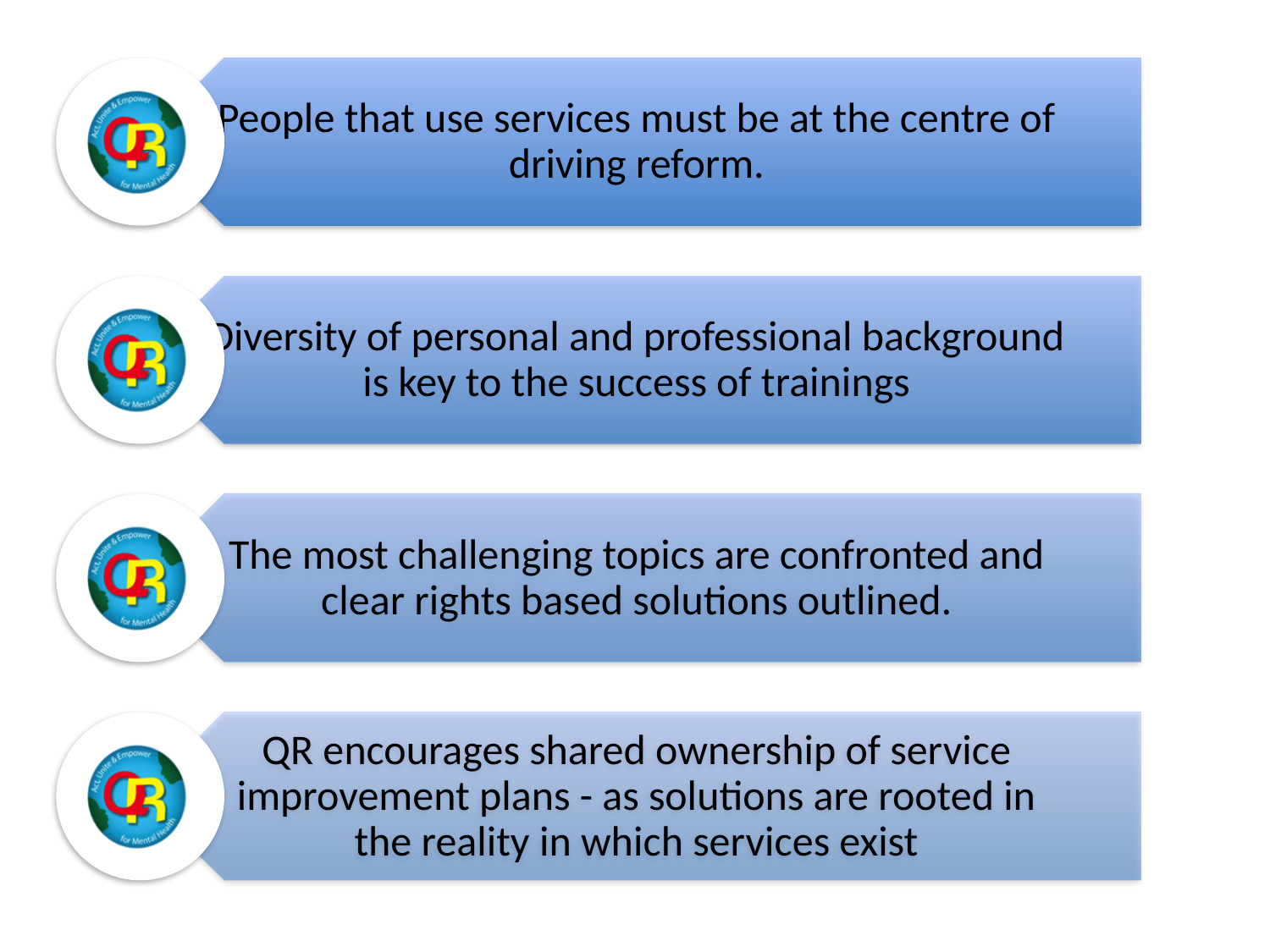

People that use services must be at the centre of driving reform.
Diversity of personal and professional background is key to the success of trainings
The most challenging topics are confronted and clear rights based solutions outlined.
QR encourages shared ownership of service improvement plans - as solutions are rooted in the reality in which services exist